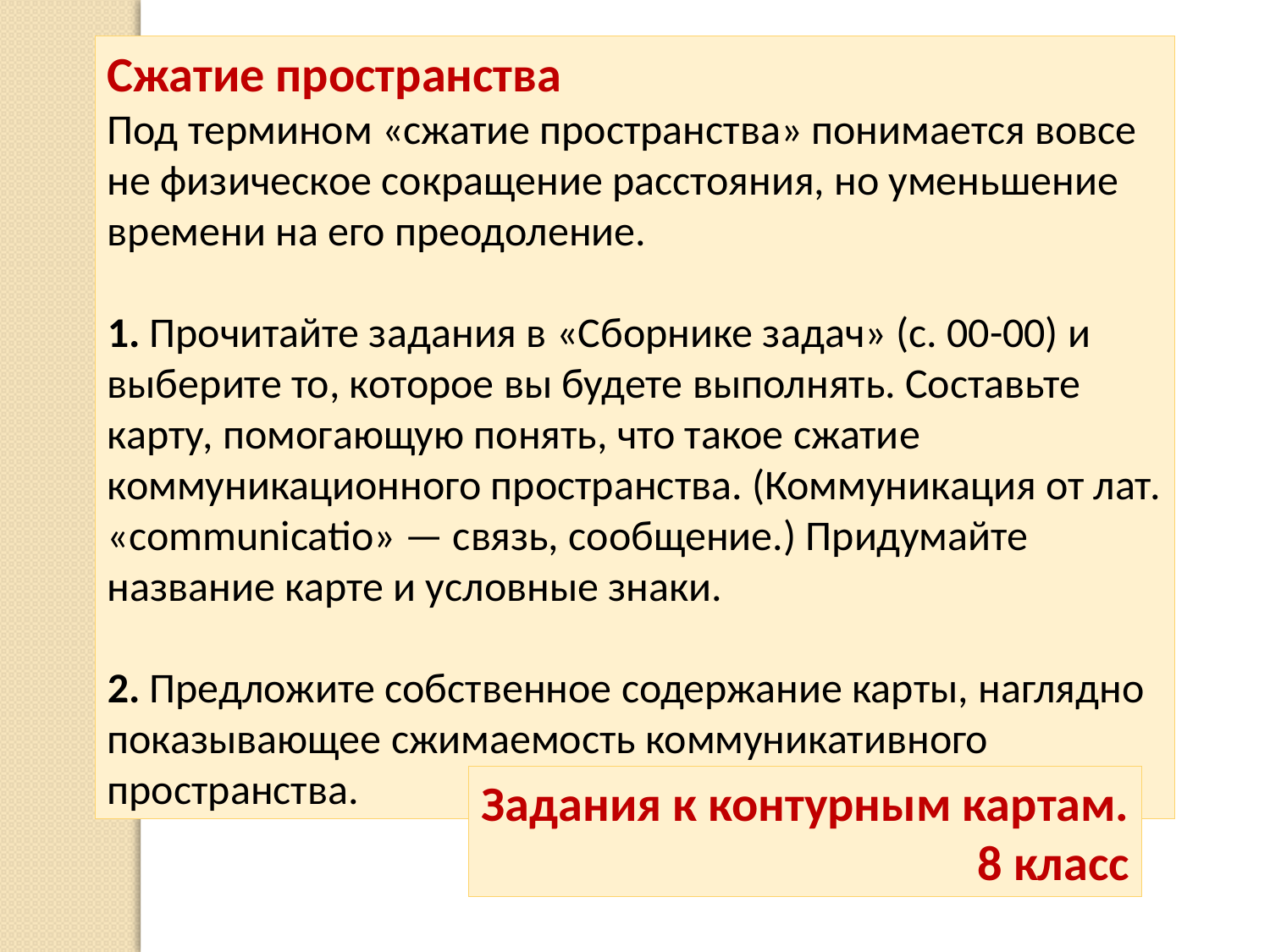

Сжатие пространства
Под термином «сжатие пространства» понимается вовсе не физическое сокращение расстояния, но уменьшение времени на его преодоление.

1. Прочитайте задания в «Сборнике задач» (с. 00-00) и выберите то, которое вы будете выполнять. Составьте карту, помогающую понять, что такое сжатие коммуникационного пространства. (Коммуникация от лат. «communicatio» — связь, сообщение.) Придумайте название карте и условные знаки.

2. Предложите собственное содержание карты, наглядно показывающее сжимаемость коммуникативного пространства.
Задания к контурным картам.
8 класс